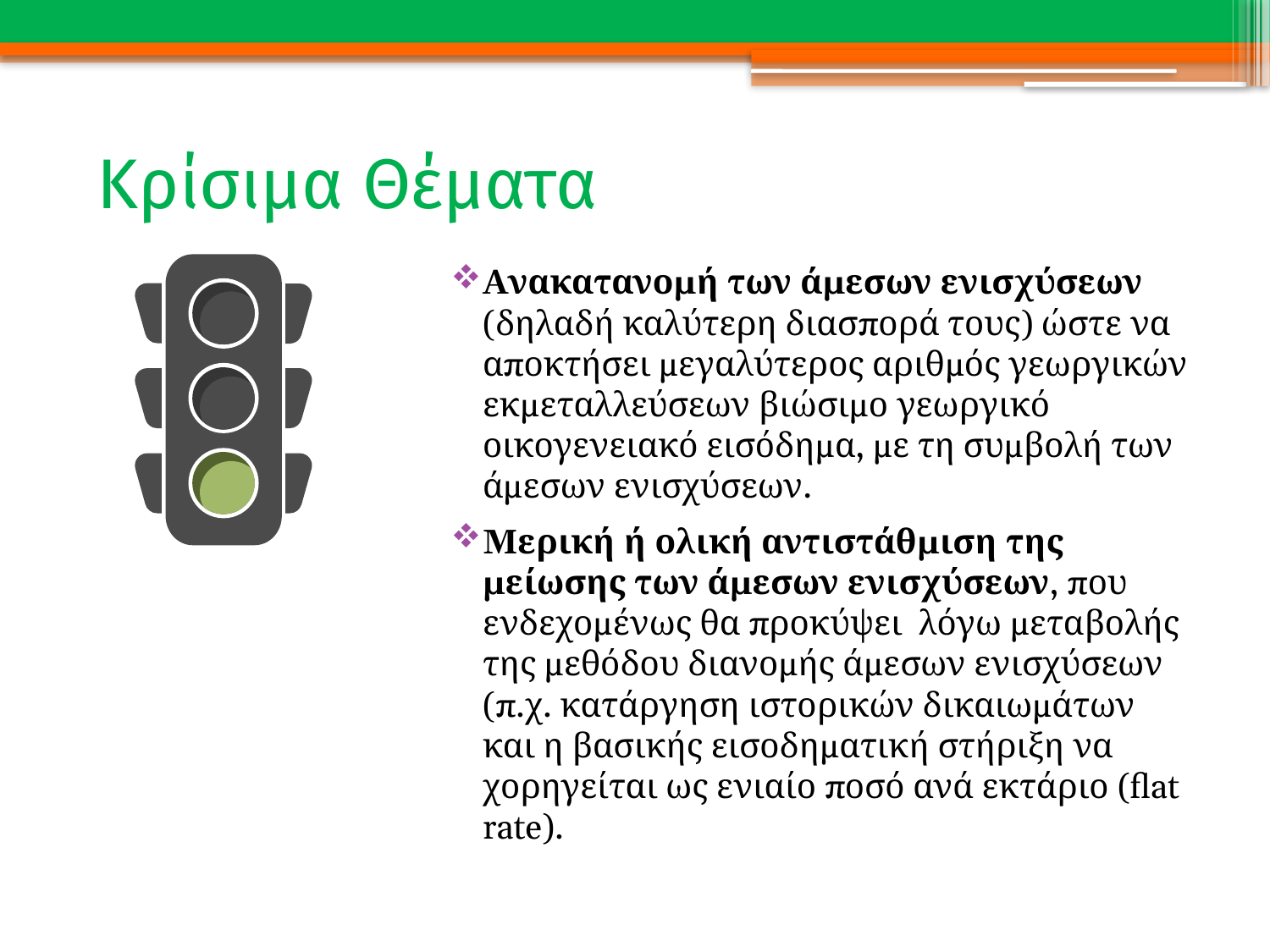

# Κρίσιμα Θέματα

Ανακατανομή των άμεσων ενισχύσεων (δηλαδή καλύτερη διασπορά τους) ώστε να αποκτήσει μεγαλύτερος αριθμός γεωργικών εκμεταλλεύσεων βιώσιμο γεωργικό οικογενειακό εισόδημα, με τη συμβολή των άμεσων ενισχύσεων.
Μερική ή ολική αντιστάθμιση της μείωσης των άμεσων ενισχύσεων, που ενδεχομένως θα προκύψει  λόγω μεταβολής της μεθόδου διανομής άμεσων ενισχύσεων (π.χ. κατάργηση ιστορικών δικαιωμάτων και η βασικής εισοδηματική στήριξη να χορηγείται ως ενιαίο ποσό ανά εκτάριο (flat rate).